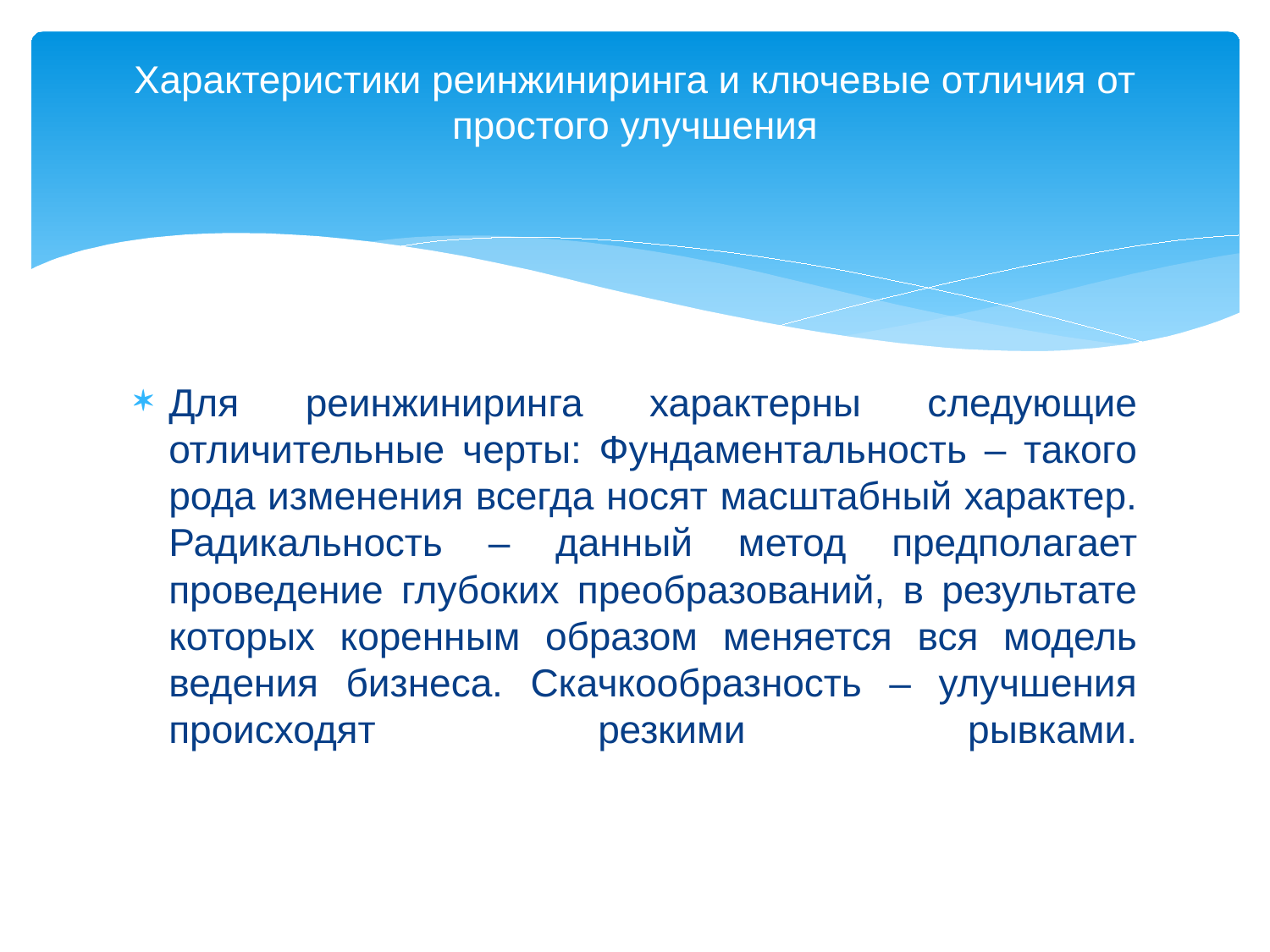

# Характеристики реинжиниринга и ключевые отличия от простого улучшения
Для реинжиниринга характерны следующие отличительные черты: Фундаментальность – такого рода изменения всегда носят масштабный характер. Радикальность – данный метод предполагает проведение глубоких преобразований, в результате которых коренным образом меняется вся модель ведения бизнеса. Скачкообразность – улучшения происходят резкими рывками.